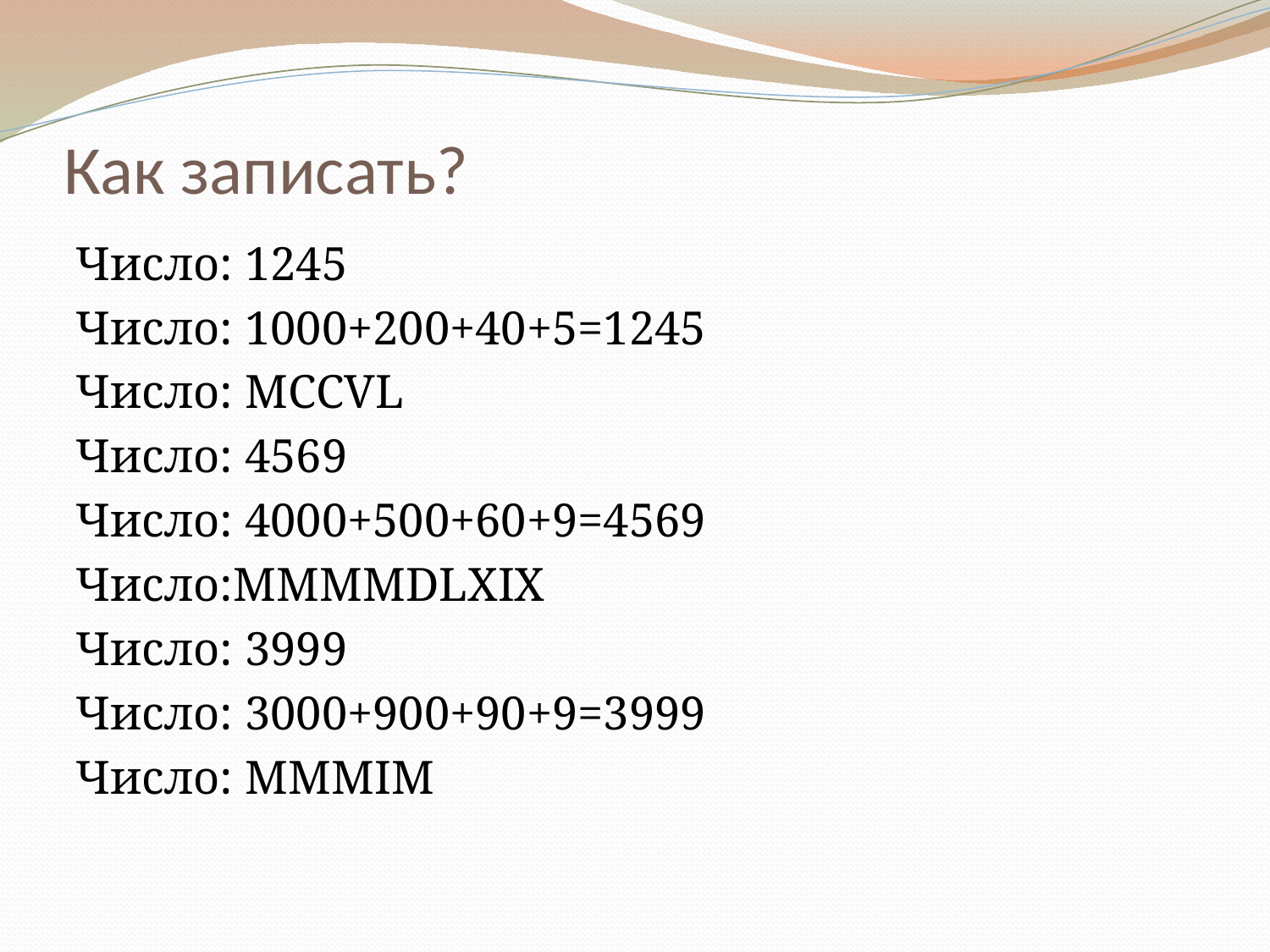

# Как записать?
Число: 1245
Число: 1000+200+40+5=1245
Число: MCCVL
Число: 4569
Число: 4000+500+60+9=4569
Число:MMMMDLXIX
Число: 3999
Число: 3000+900+90+9=3999
Число: MMMIM